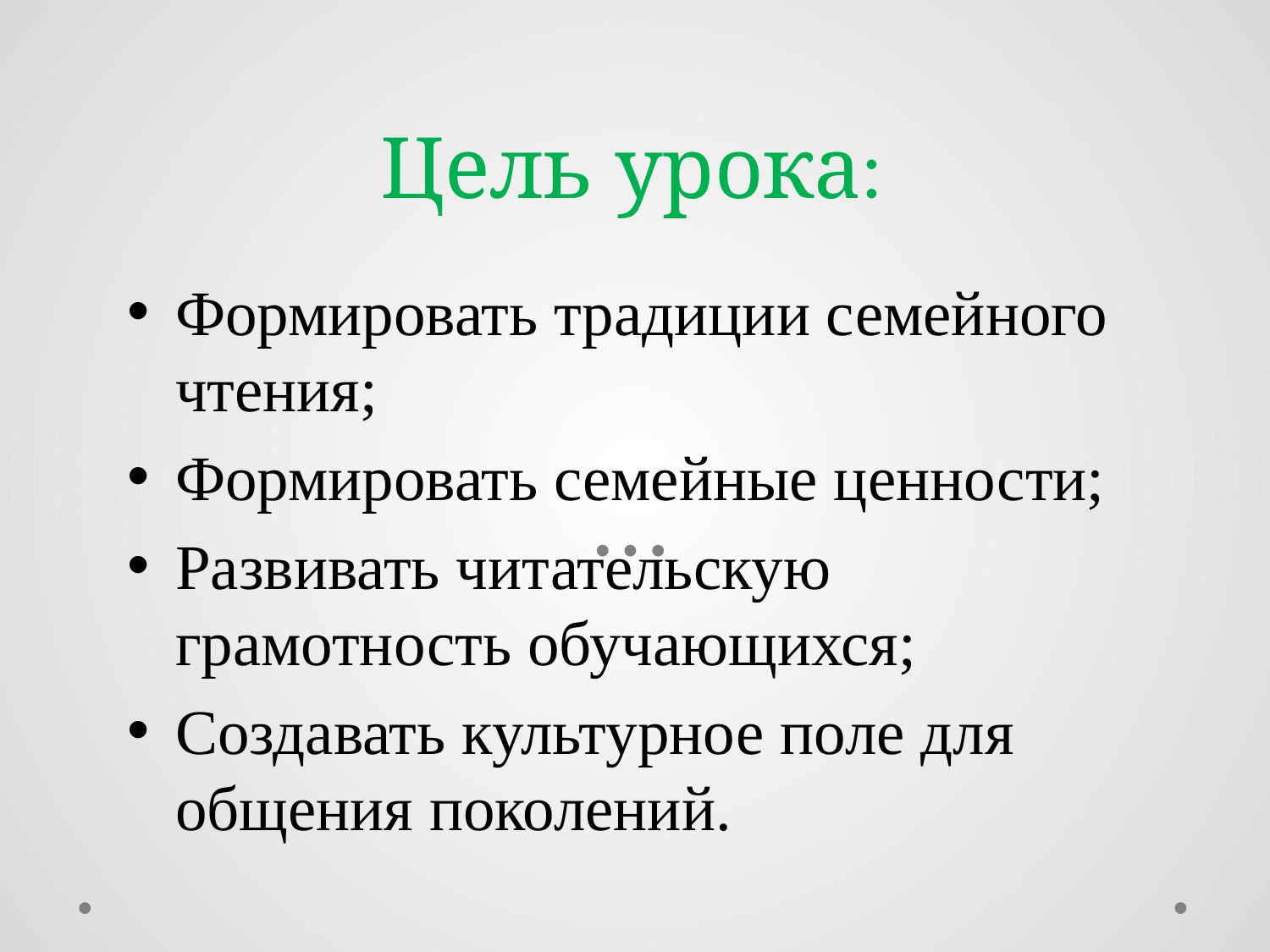

# Цель урока:
Формировать традиции семейного чтения;
Формировать семейные ценности;
Развивать читательскую грамотность обучающихся;
Создавать культурное поле для общения поколений.